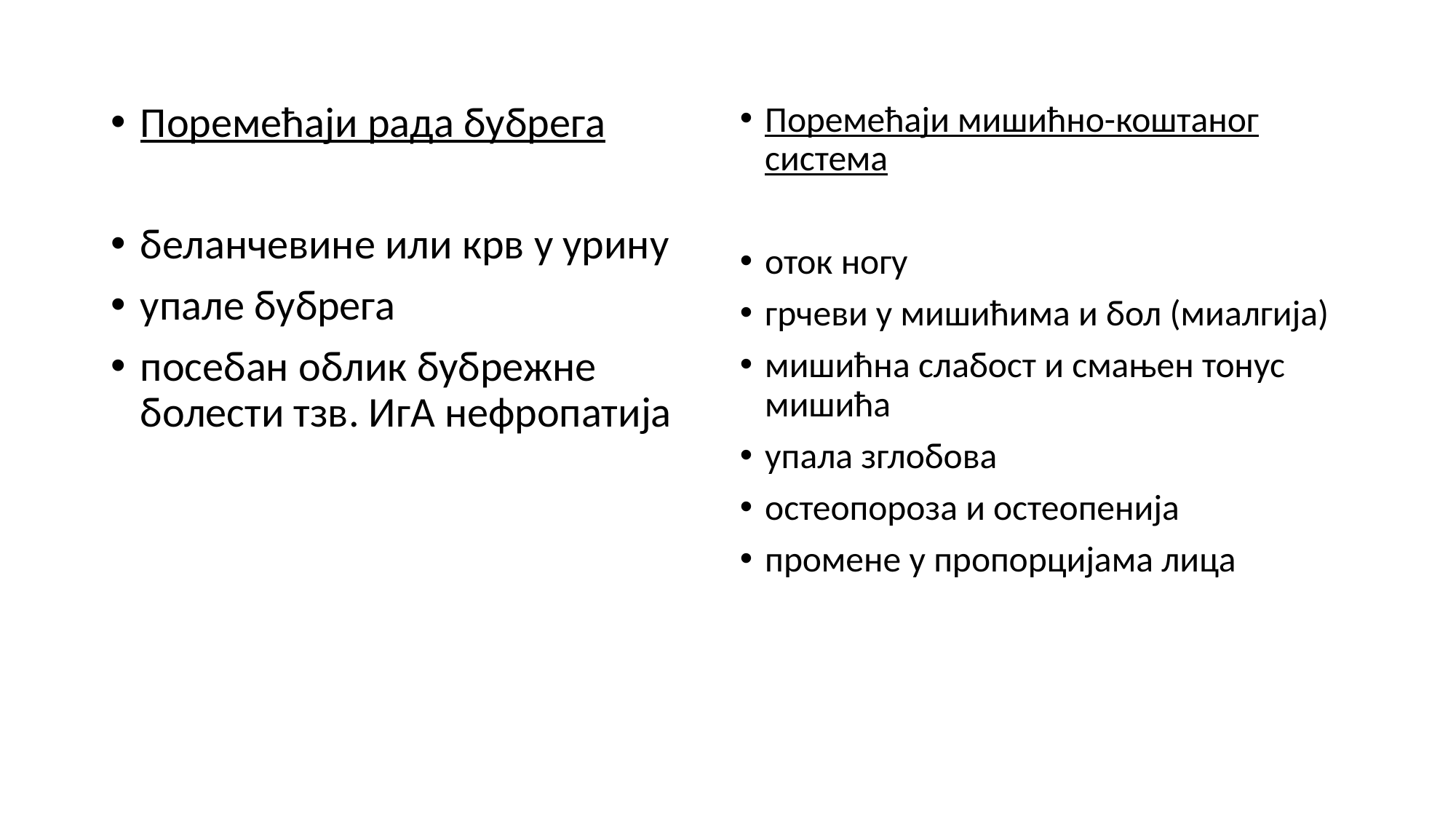

Поремећаји рада бубрега

беланчевине или крв у урину
упале бубрега
посебан облик бубрежне болести тзв. ИгА нефропатија

Поремећаји мишићно-коштаног система

оток ногу
грчеви у мишићима и бол (миалгија)
мишићна слабост и смањен тонус мишића
упала зглобова
остеопороза и остеопенија
промене у пропорцијама лица